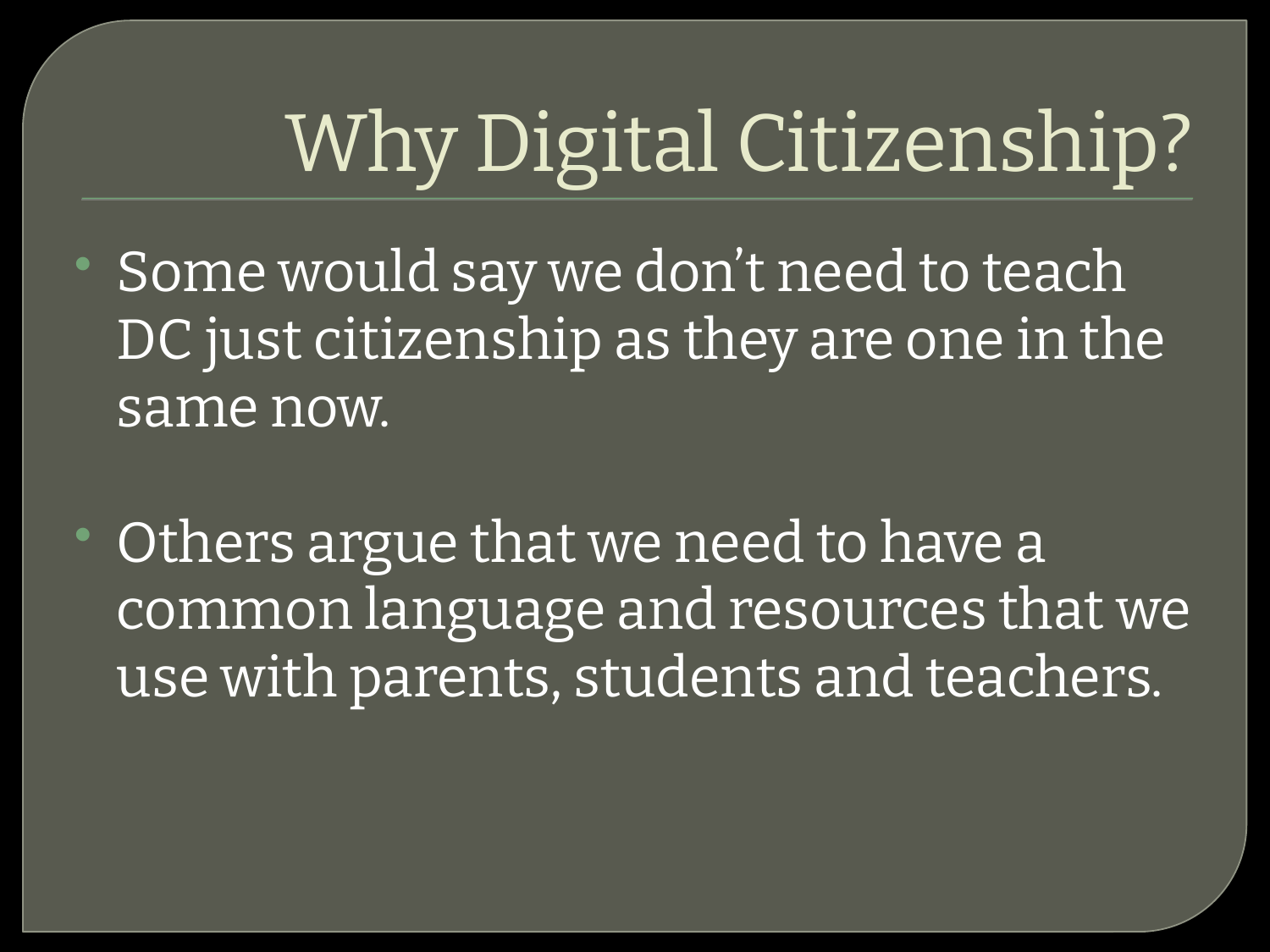

# Why Digital Citizenship?
Some would say we don’t need to teach DC just citizenship as they are one in the same now.

Others argue that we need to have a common language and resources that we use with parents, students and teachers.